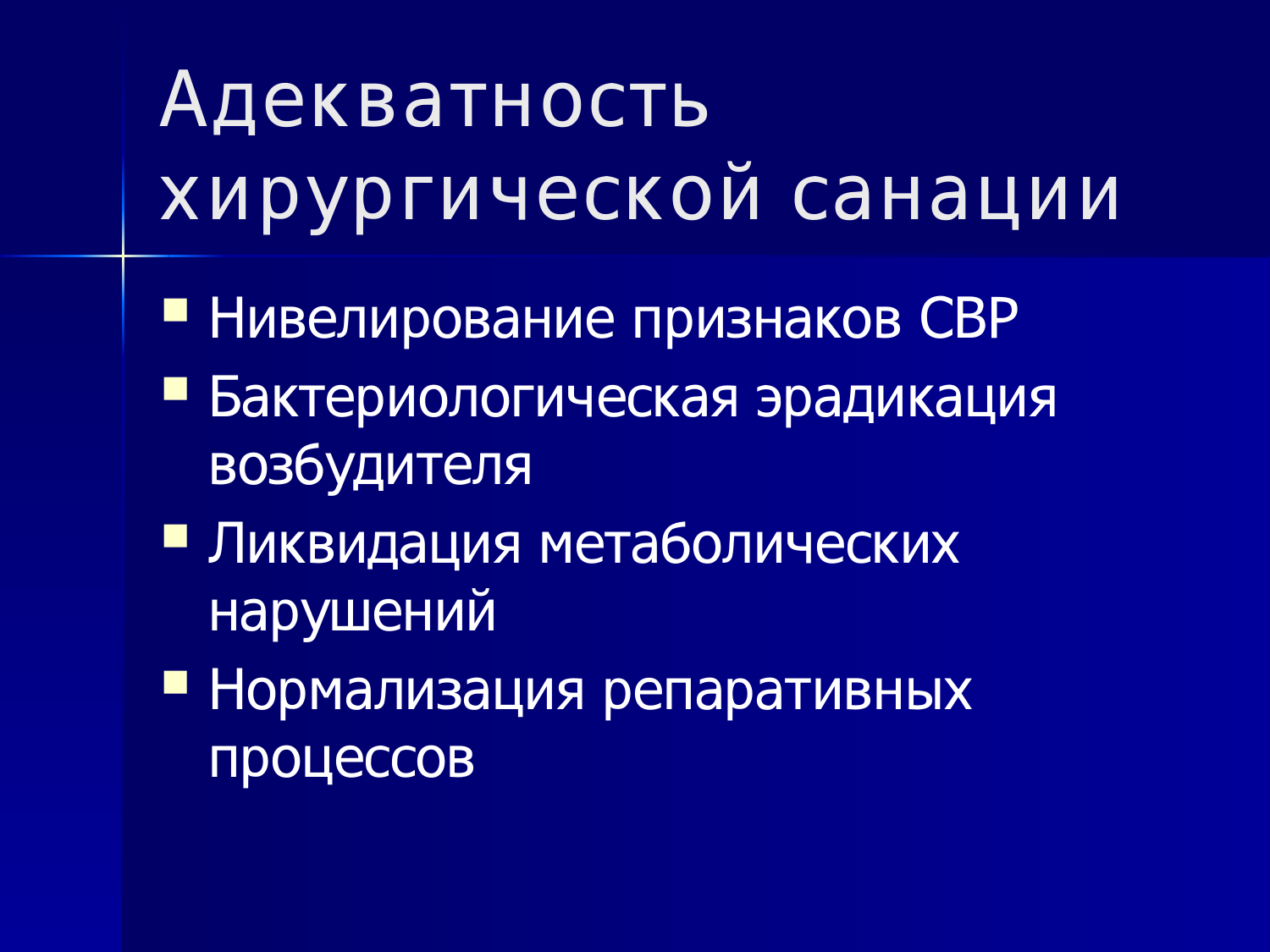

# Адекватность хирургической санации
Нивелирование признаков СВР
Бактериологическая эрадикация возбудителя
Ликвидация метаболических нарушений
Нормализация репаративных процессов